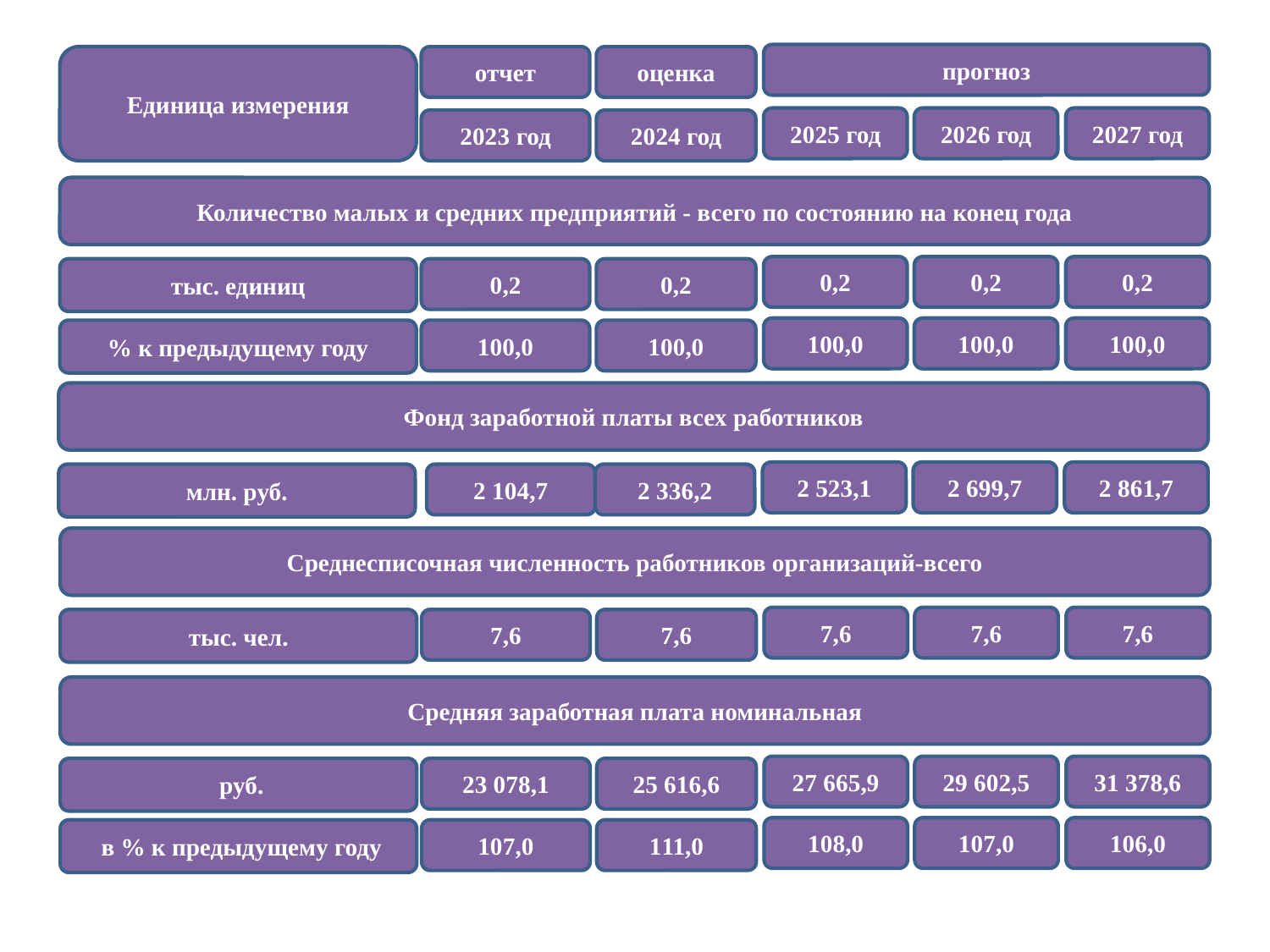

прогноз
Единица измерения
отчет
оценка
2026 год
2025 год
2027 год
2023 год
2024 год
Количество малых и средних предприятий - всего по состоянию на конец года
0,2
0,2
0,2
тыс. единиц
0,2
0,2
100,0
100,0
100,0
% к предыдущему году
100,0
100,0
Фонд заработной платы всех работников
2 699,7
2 523,1
2 861,7
 млн. руб.
2 104,7
2 336,2
Среднесписочная численность работников организаций-всего
7,6
7,6
7,6
тыс. чел.
7,6
7,6
Средняя заработная плата номинальная
29 602,5
27 665,9
31 378,6
 руб.
23 078,1
25 616,6
107,0
108,0
106,0
 в % к предыдущему году
107,0
111,0